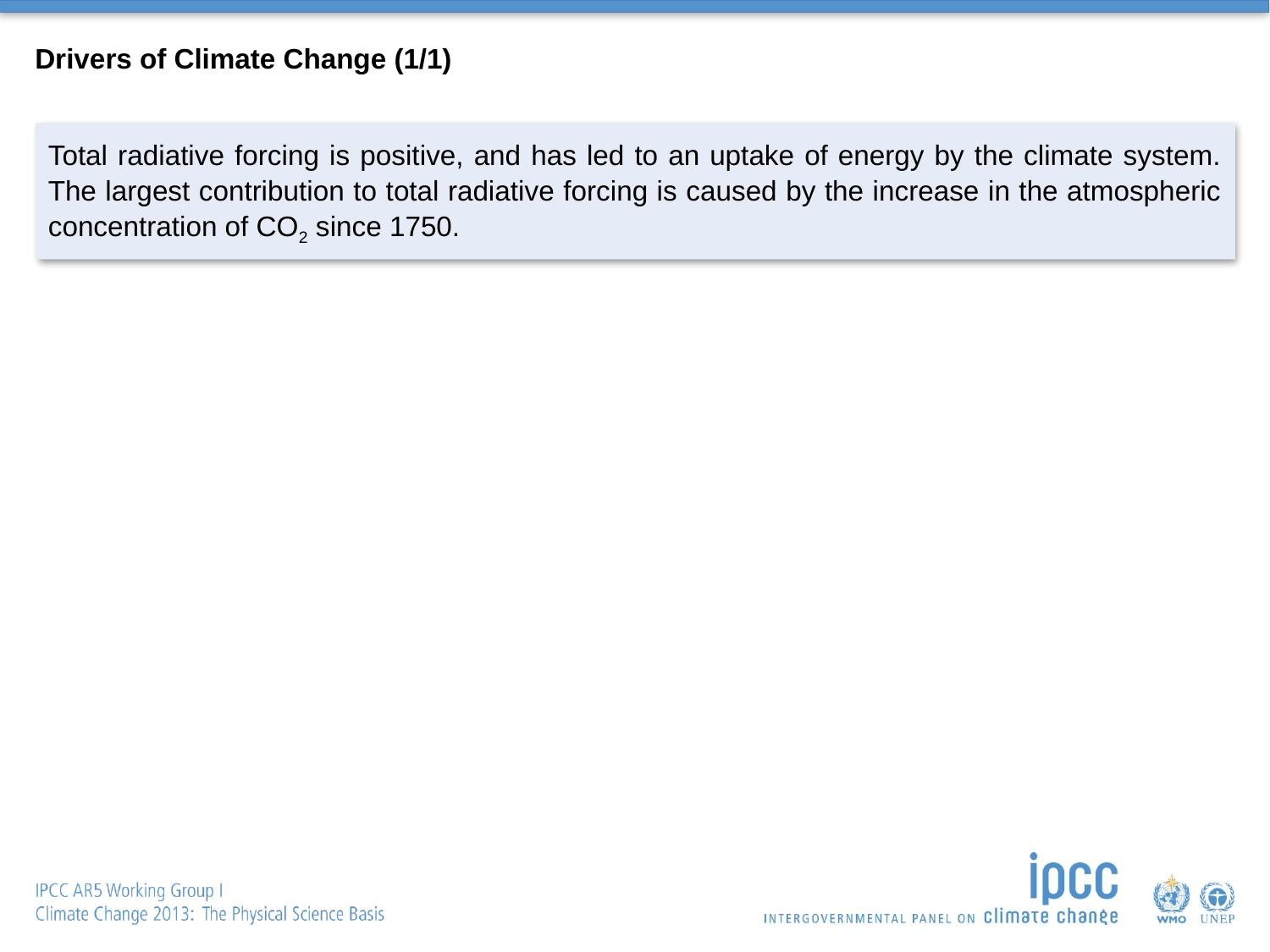

# Drivers of Climate Change (1/1)
Total radiative forcing is positive, and has led to an uptake of energy by the climate system. The largest contribution to total radiative forcing is caused by the increase in the atmospheric concentration of CO2 since 1750.